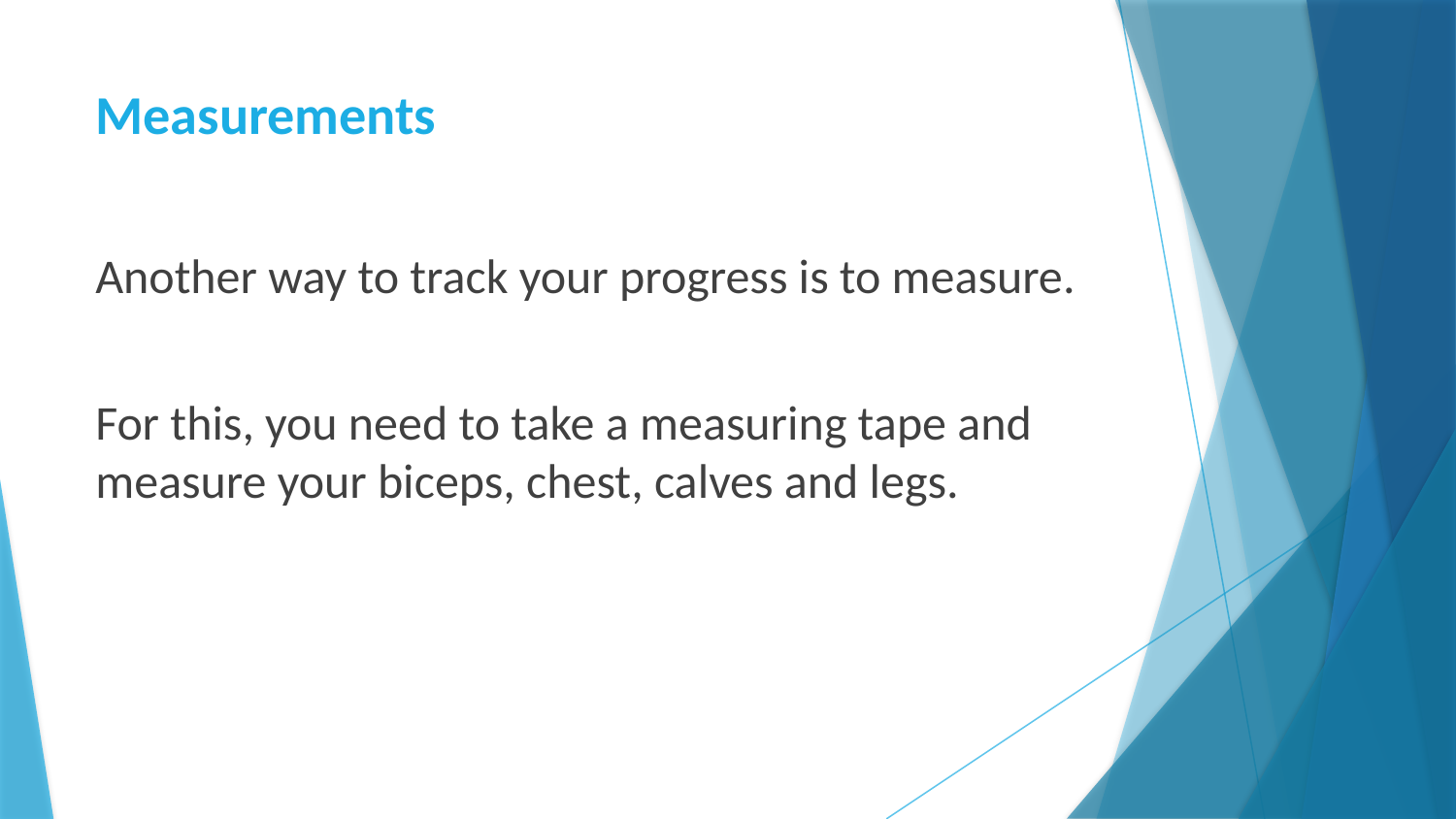

# Measurements
Another way to track your progress is to measure.

For this, you need to take a measuring tape and measure your biceps, chest, calves and legs.